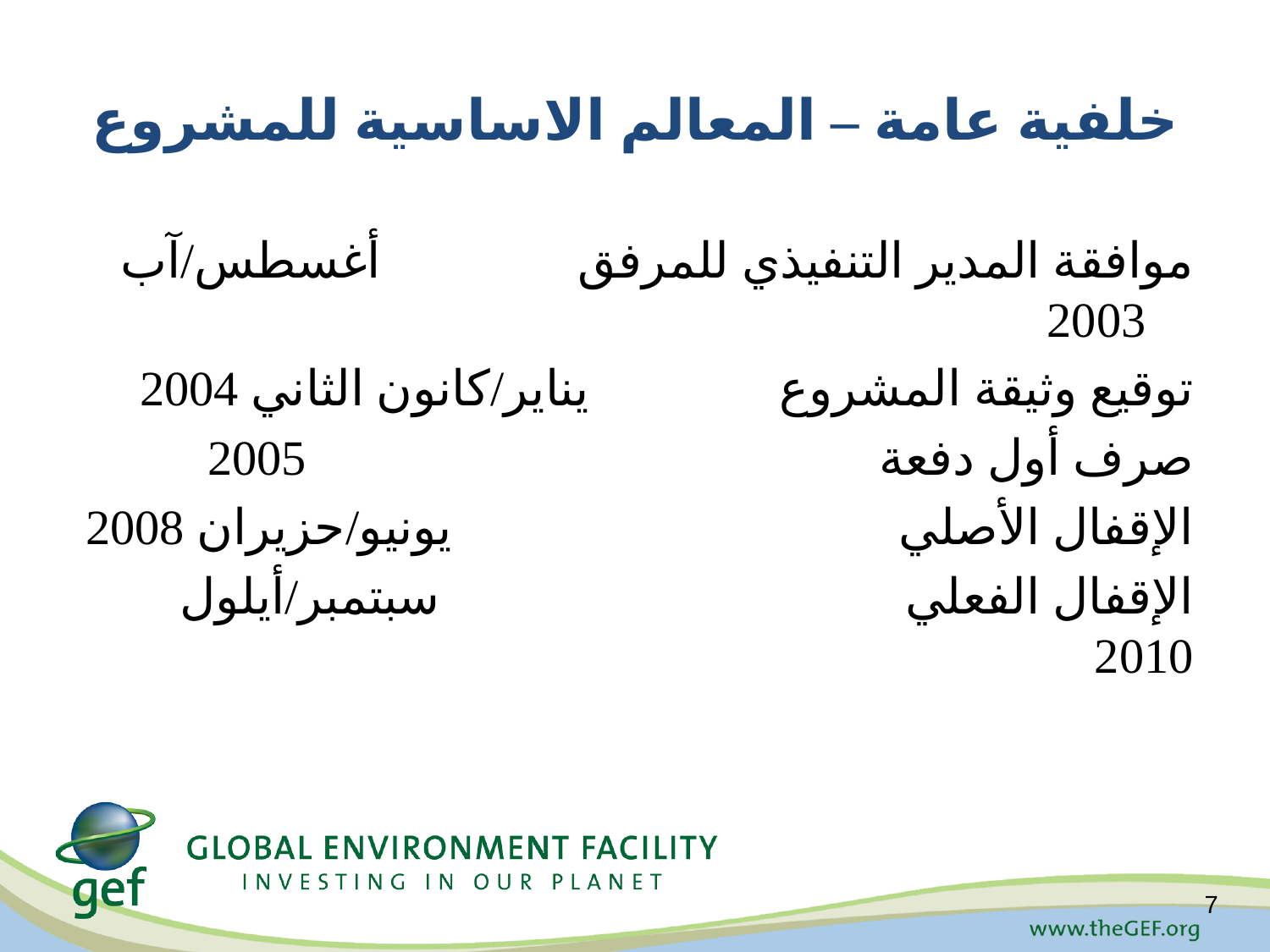

# خلفية عامة – المعالم الاساسية للمشروع
موافقة المدير التنفيذي للمرفق                	أغسطس/آب 2003
توقيع وثيقة المشروع			    يناير/كانون الثاني 2004
صرف أول دفعة			                           2005
الإقفال الأصلي			                   يونيو/حزيران 2008
الإقفال الفعلي			                    سبتمبر/أيلول 2010
7